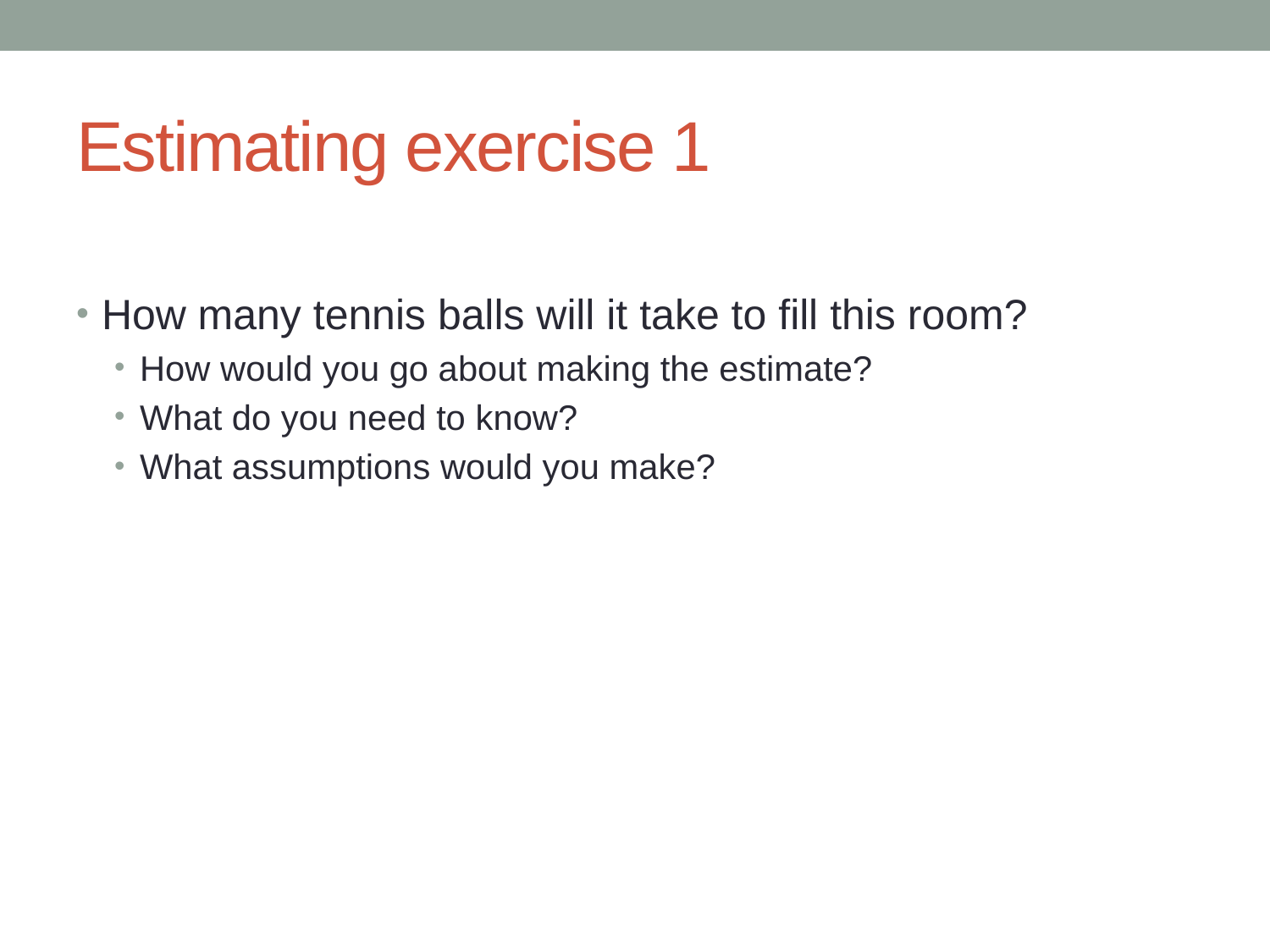

# Estimating exercise 1

How many tennis balls will it take to fill this room?
How would you go about making the estimate?
What do you need to know?
What assumptions would you make?